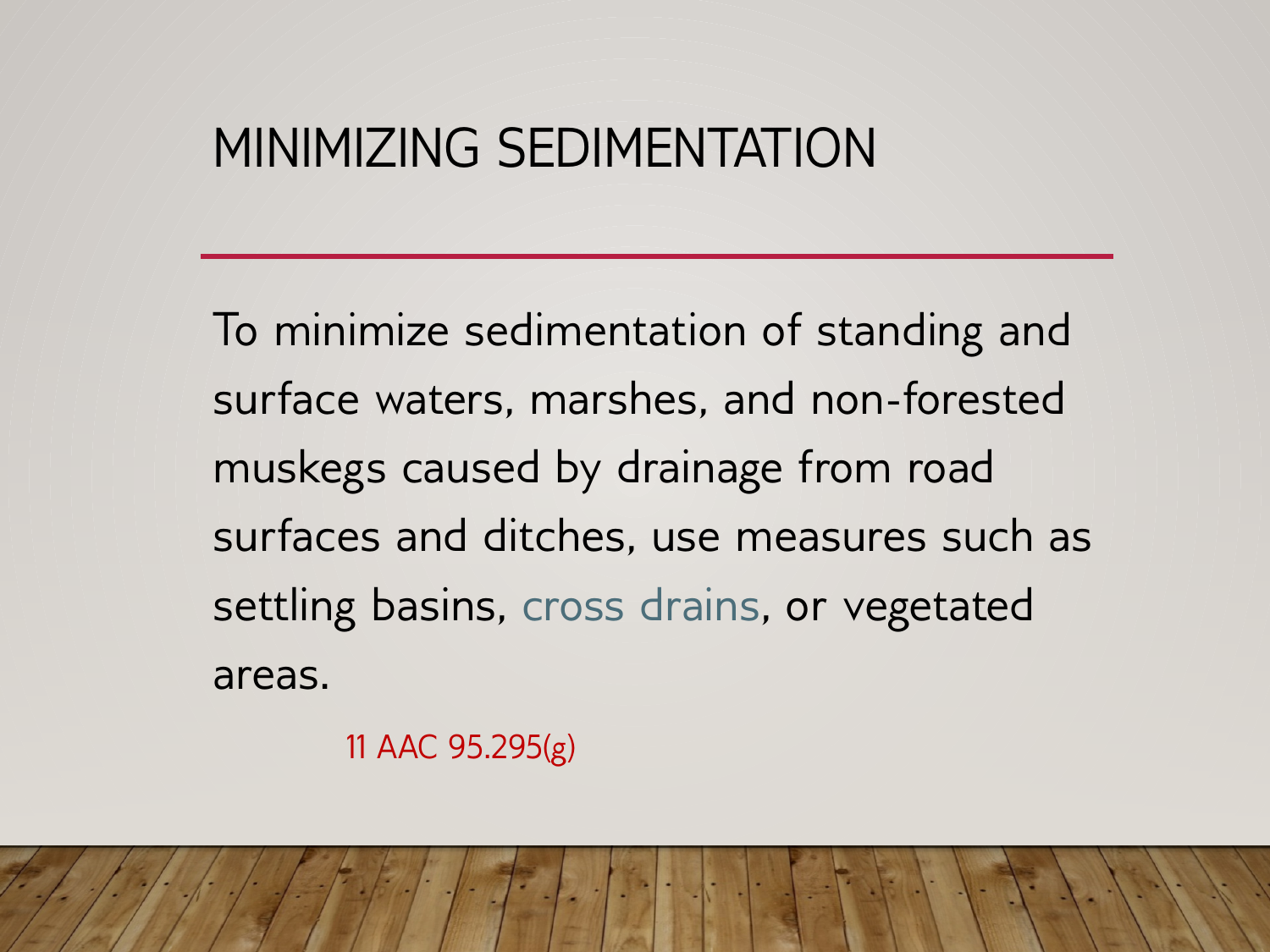

# Minimizing sedimentation
To minimize sedimentation of standing and surface waters, marshes, and non-forested muskegs caused by drainage from road surfaces and ditches, use measures such as settling basins, cross drains, or vegetat­ed areas.
						 11 AAC 95.295(g)